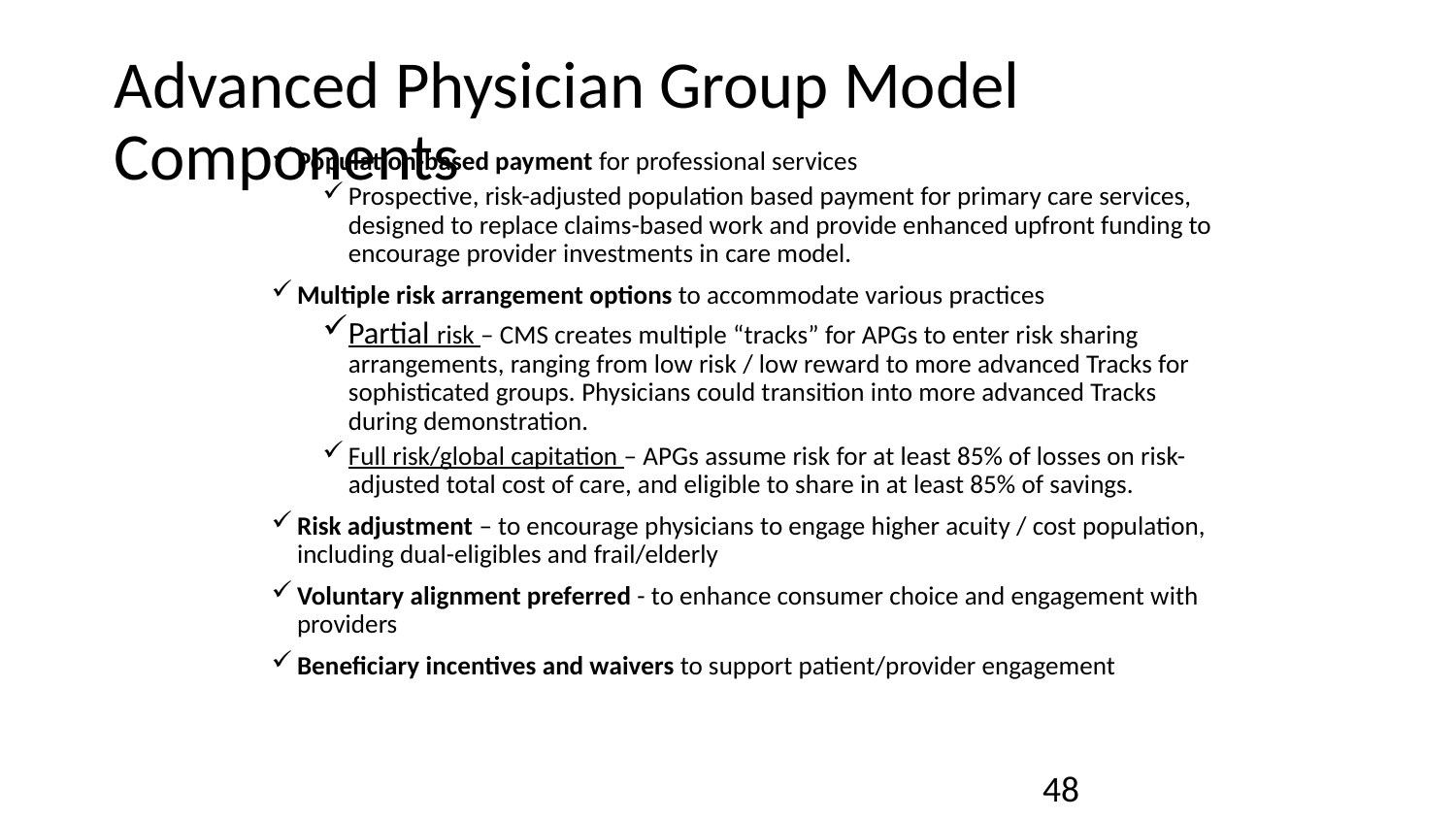

# Advanced Physician Group Model Components
Population-based payment for professional services
Prospective, risk-adjusted population based payment for primary care services, designed to replace claims-based work and provide enhanced upfront funding to encourage provider investments in care model.
Multiple risk arrangement options to accommodate various practices
Partial risk – CMS creates multiple “tracks” for APGs to enter risk sharing arrangements, ranging from low risk / low reward to more advanced Tracks for sophisticated groups. Physicians could transition into more advanced Tracks during demonstration.
Full risk/global capitation – APGs assume risk for at least 85% of losses on risk-adjusted total cost of care, and eligible to share in at least 85% of savings.
Risk adjustment – to encourage physicians to engage higher acuity / cost population, including dual-eligibles and frail/elderly
Voluntary alignment preferred - to enhance consumer choice and engagement with providers
Beneficiary incentives and waivers to support patient/provider engagement

48